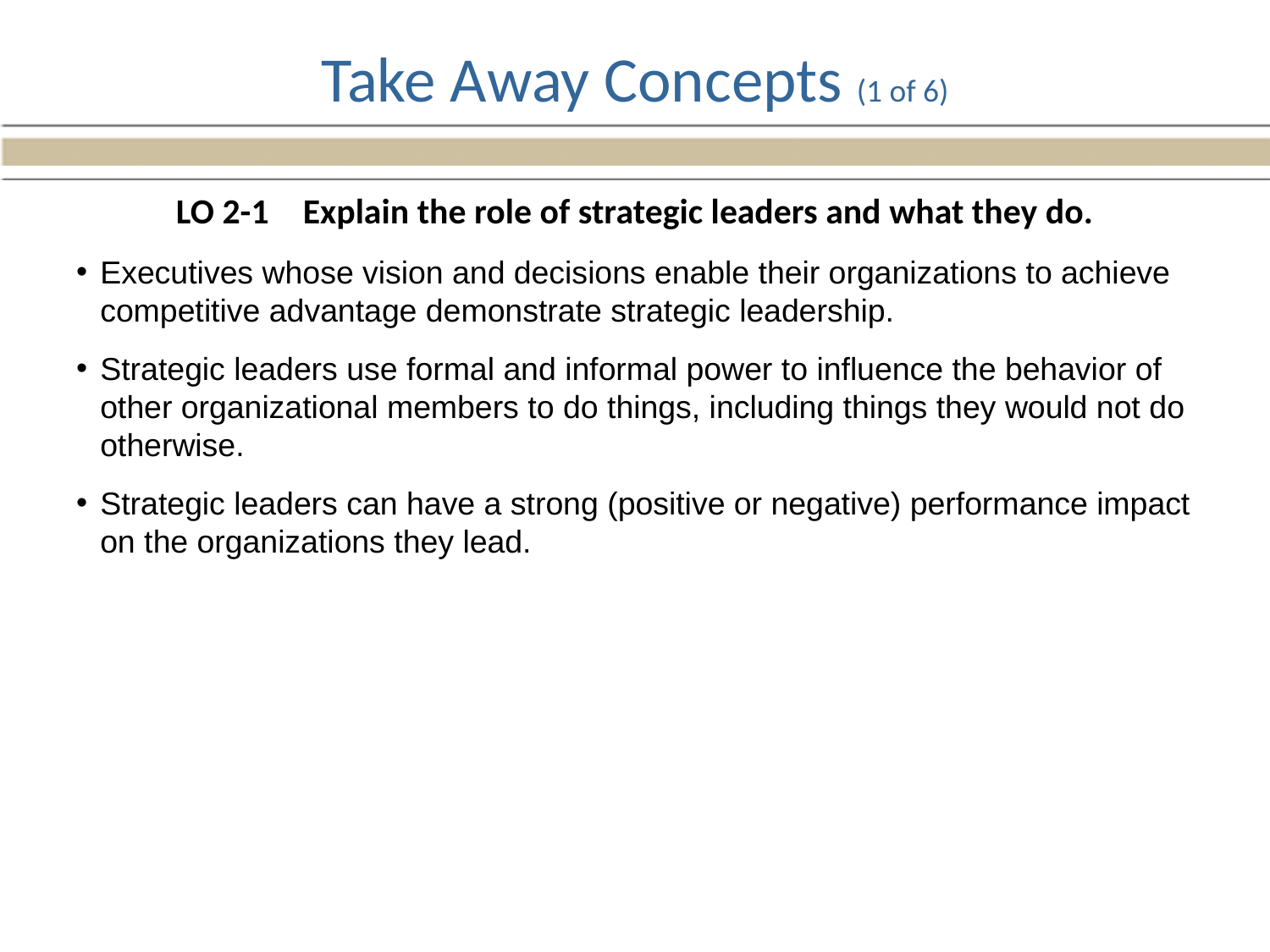

# Take Away Concepts (1 of 6)
LO 2-1	Explain the role of strategic leaders and what they do.
Executives whose vision and decisions enable their organizations to achieve competitive advantage demonstrate strategic leadership.
Strategic leaders use formal and informal power to influence the behavior of other organizational members to do things, including things they would not do otherwise.
Strategic leaders can have a strong (positive or negative) performance impact on the organizations they lead.